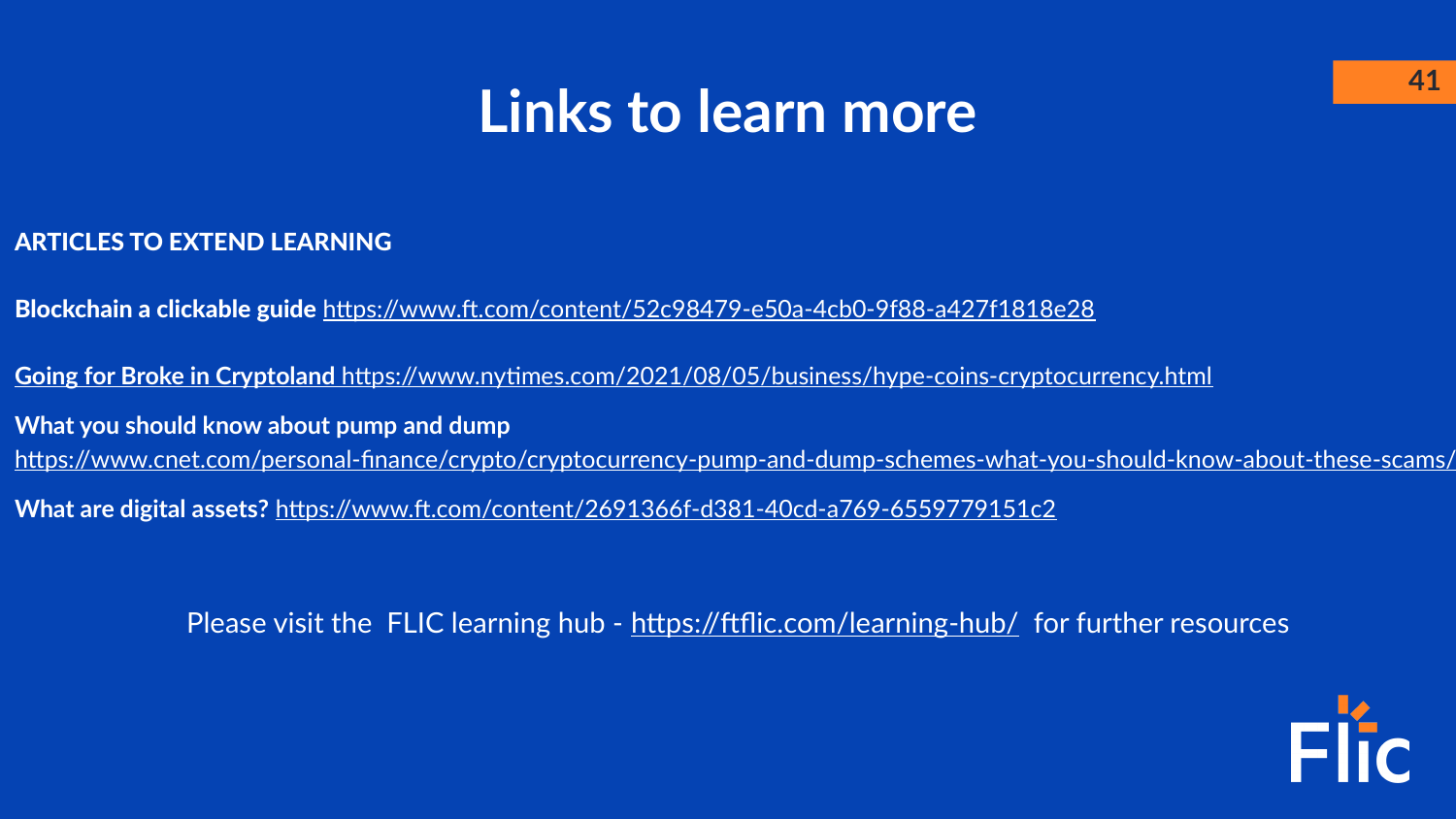

Links to learn more
41
ARTICLES TO EXTEND LEARNING

Blockchain a clickable guide https://www.ft.com/content/52c98479-e50a-4cb0-9f88-a427f1818e28

Going for Broke in Cryptoland https://www.nytimes.com/2021/08/05/business/hype-coins-cryptocurrency.html
What you should know about pump and dump https://www.cnet.com/personal-finance/crypto/cryptocurrency-pump-and-dump-schemes-what-you-should-know-about-these-scams/
What are digital assets? https://www.ft.com/content/2691366f-d381-40cd-a769-6559779151c2

Please visit the  FLIC learning hub - https://ftflic.com/learning-hub/  for further resources